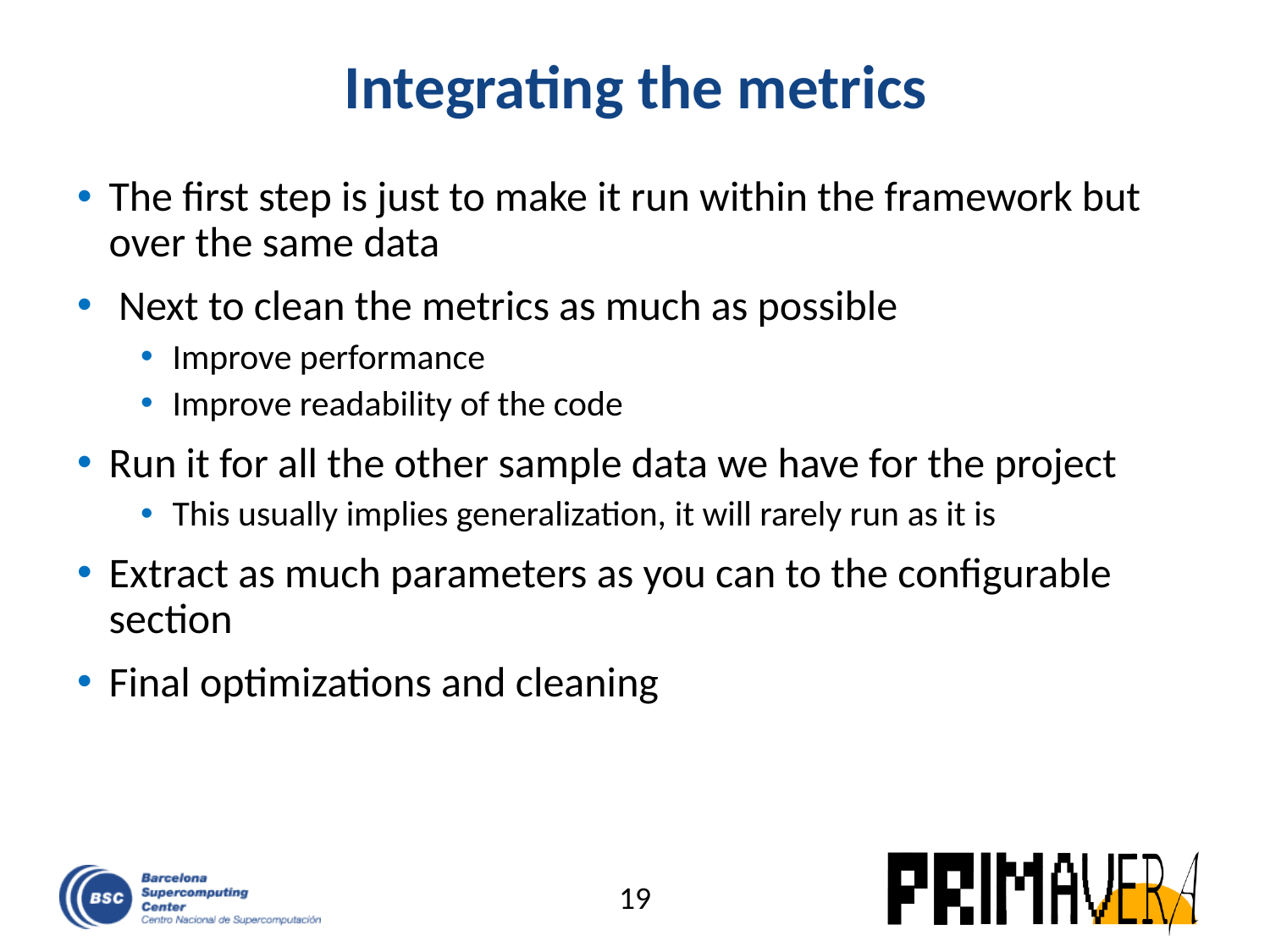

# Integrating the metrics
The first step is just to make it run within the framework but over the same data
 Next to clean the metrics as much as possible
Improve performance
Improve readability of the code
Run it for all the other sample data we have for the project
This usually implies generalization, it will rarely run as it is
Extract as much parameters as you can to the configurable section
Final optimizations and cleaning